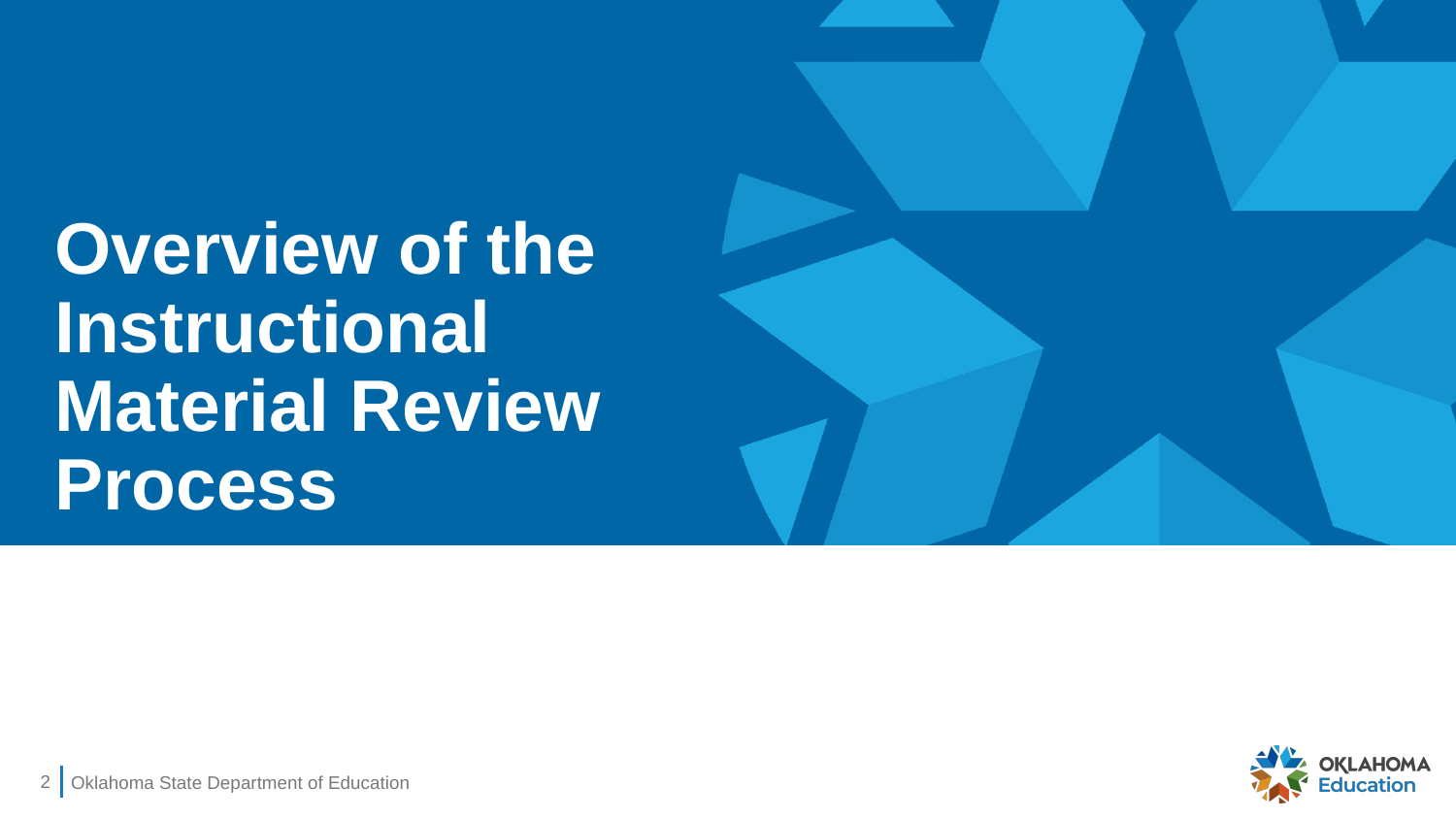

# Overview of the Instructional Material Review Process